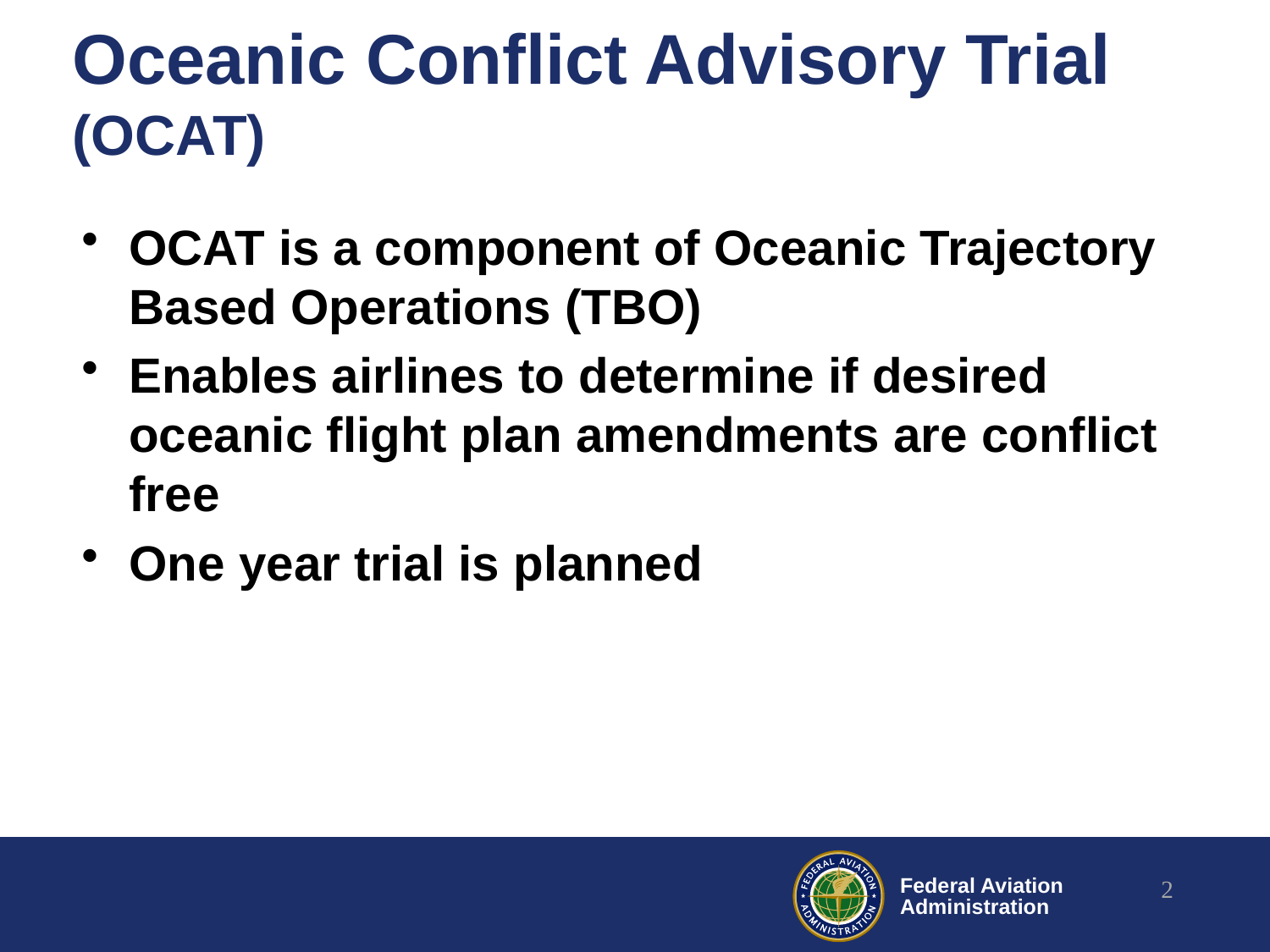

# Oceanic Conflict Advisory Trial (OCAT)
OCAT is a component of Oceanic Trajectory Based Operations (TBO)
Enables airlines to determine if desired oceanic flight plan amendments are conflict free
One year trial is planned
2